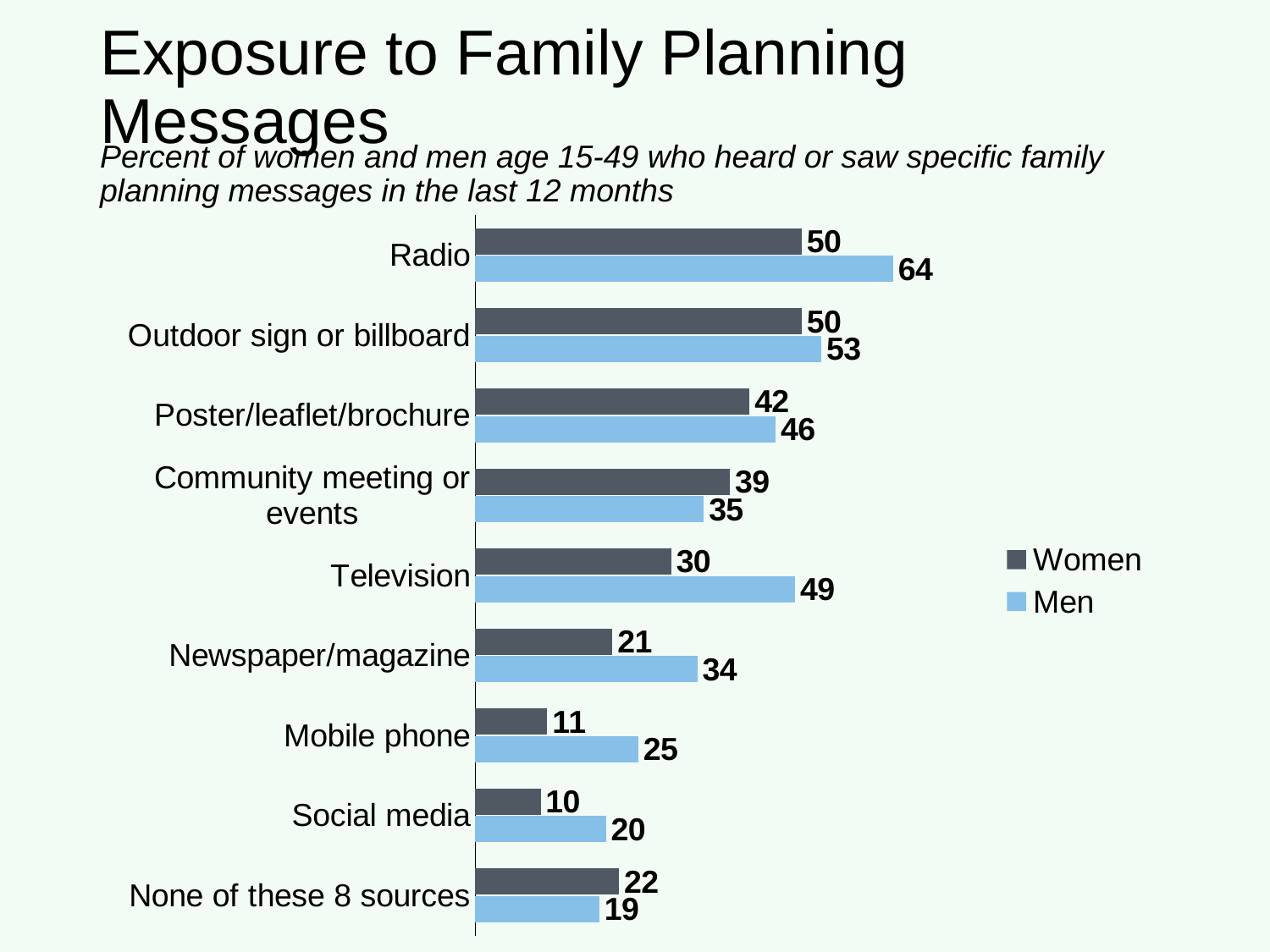

# Exposure to Family Planning Messages
Percent of women and men age 15-49 who heard or saw specific family planning messages in the last 12 months

### Chart

| Category | Men | Women |
|---|---|---|
| None of these 8 sources | 19.0 | 22.0 |
| Social media | 20.0 | 10.0 |
| Mobile phone | 25.0 | 11.0 |
| Newspaper/magazine | 34.0 | 21.0 |
| Television | 49.0 | 30.0 |
| Community meeting or events | 35.0 | 39.0 |
| Poster/leaflet/brochure | 46.0 | 42.0 |
| Outdoor sign or billboard | 53.0 | 50.0 |
| Radio | 64.0 | 50.0 |